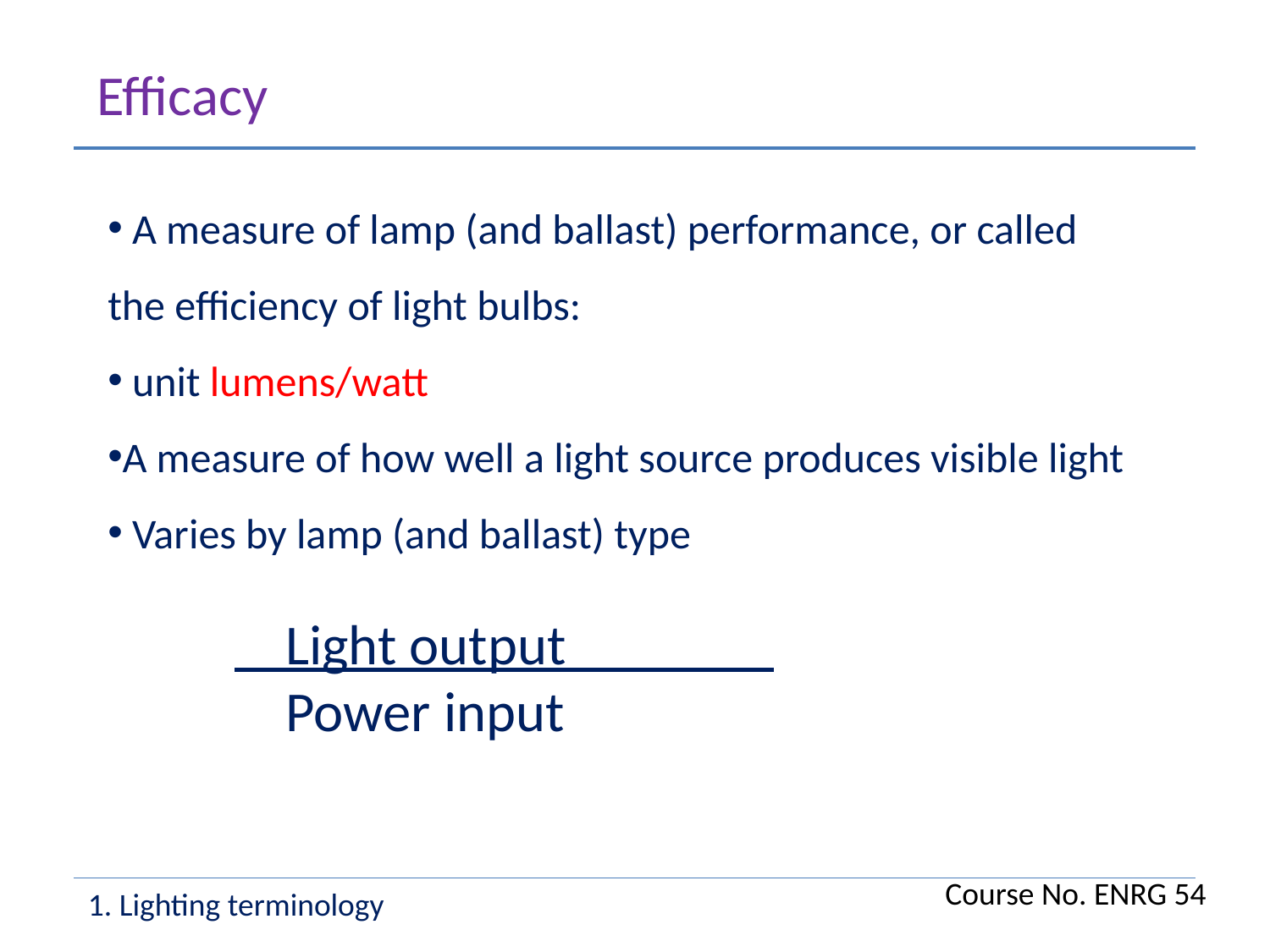

Efficacy
 A measure of lamp (and ballast) performance, or called the efficiency of light bulbs:
 unit lumens/watt
A measure of how well a light source produces visible light
 Varies by lamp (and ballast) type

    Light output     -
    Power input

Course No. ENRG 54
1. Lighting terminology